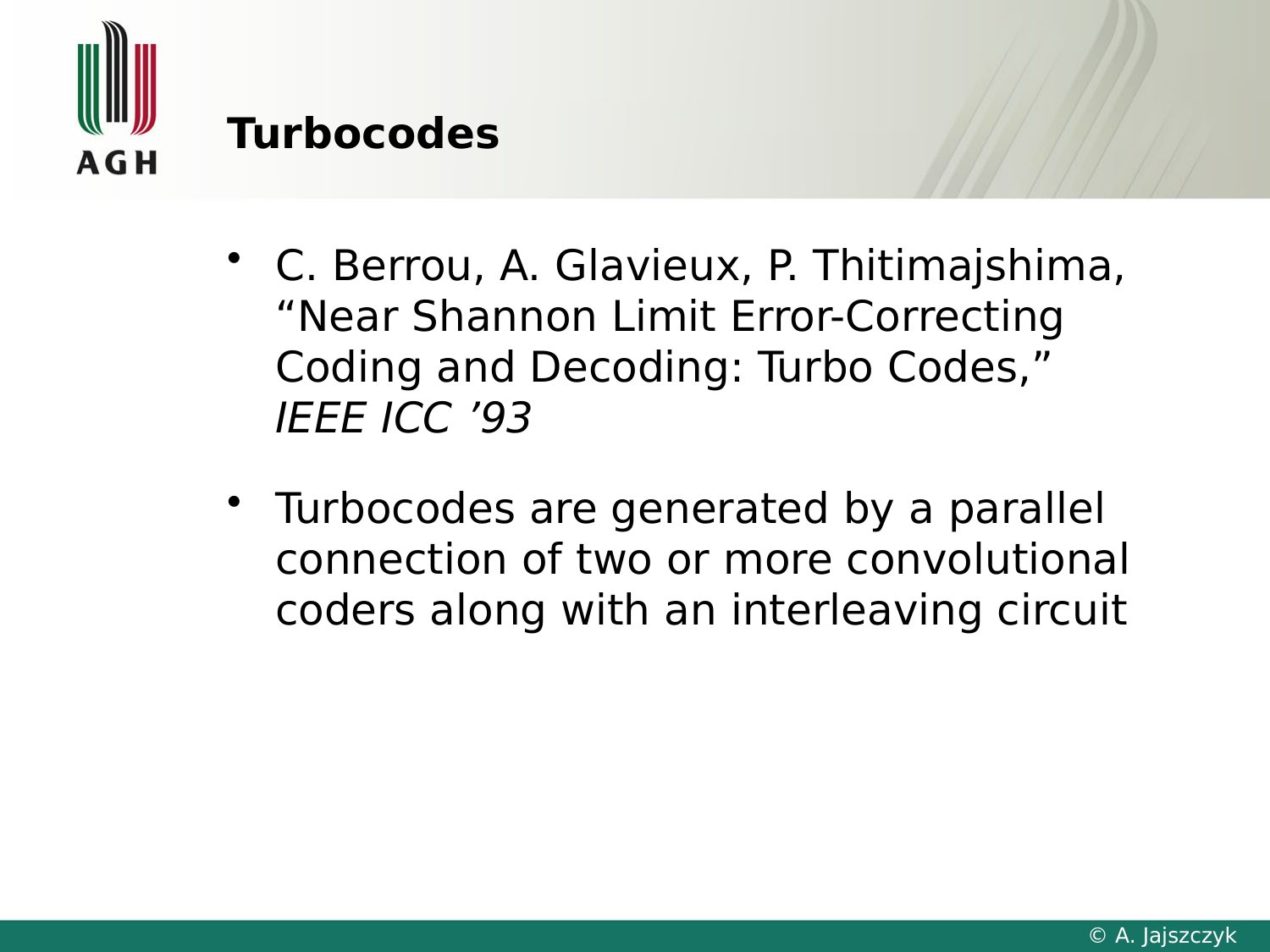

# Turbocodes
C. Berrou, A. Glavieux, P. Thitimajshima, “Near Shannon Limit Error-Correcting Coding and Decoding: Turbo Codes,”
IEEE ICC ’93
Turbocodes are generated by a parallel connection of two or more convolutional coders along with an interleaving circuit